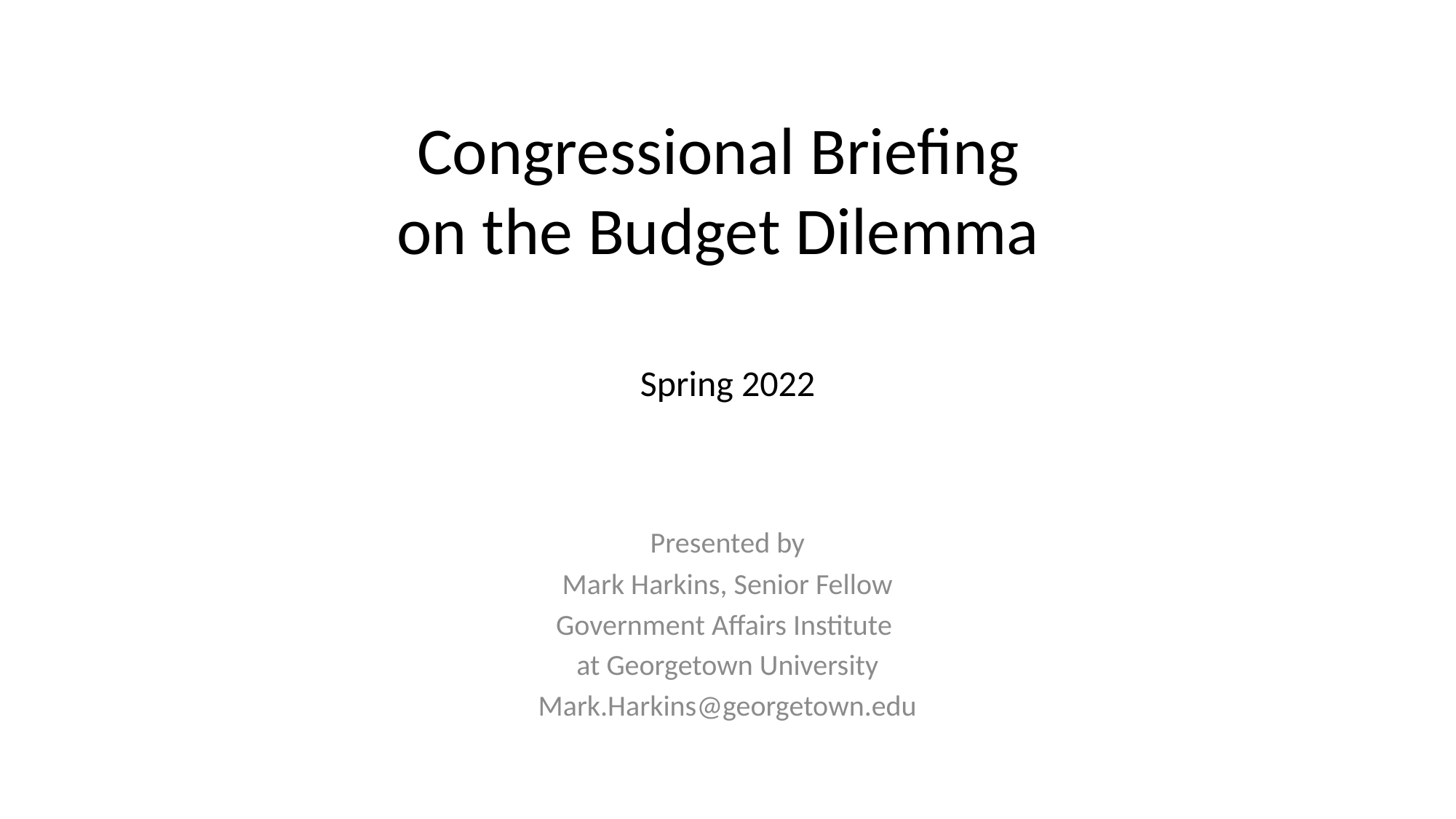

# Congressional Briefing on the Budget Dilemma
Spring 2022
Presented by
Mark Harkins, Senior Fellow
Government Affairs Institute
at Georgetown University
Mark.Harkins@georgetown.edu